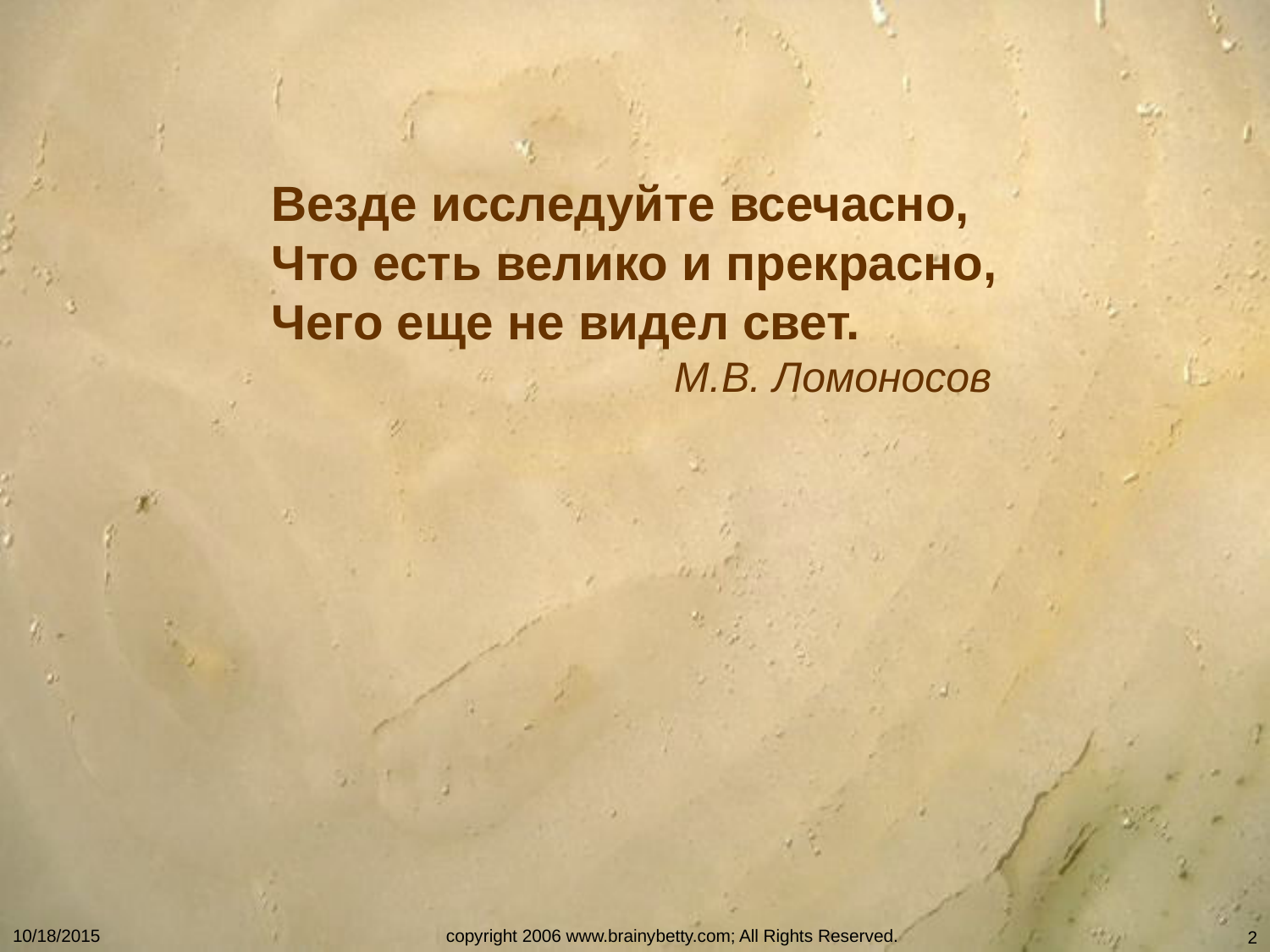

Везде исследуйте всечасно,
Что есть велико и прекрасно,
Чего еще не видел свет.
                                  М.В. Ломоносов

10/18/2015
copyright 2006 www.brainybetty.com; All Rights Reserved.
2